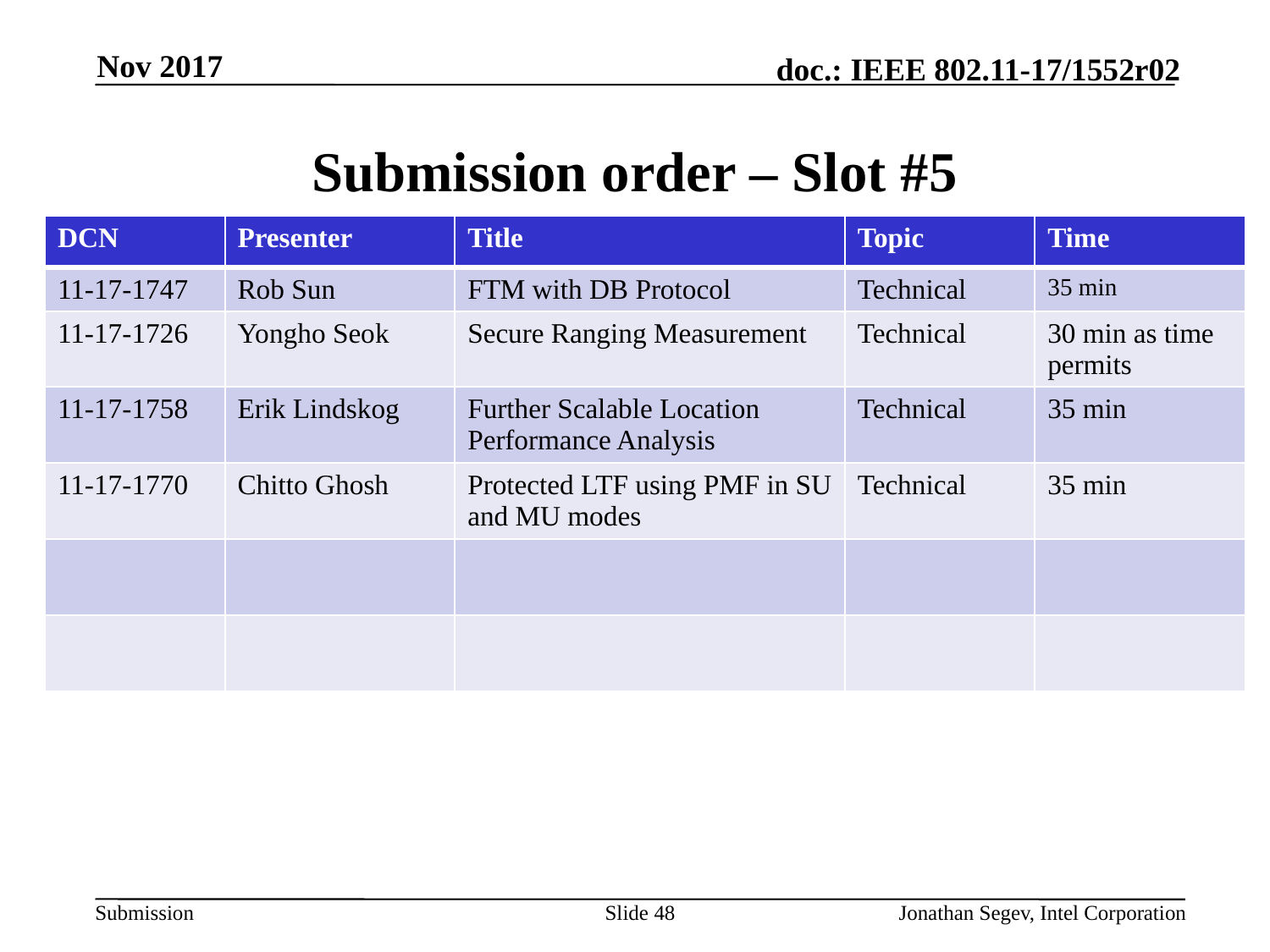

Nov 2017
# Submission order – Slot #5
| DCN | Presenter | Title | Topic | Time |
| --- | --- | --- | --- | --- |
| 11-17-1747 | Rob Sun | FTM with DB Protocol | Technical | 35 min |
| 11-17-1726 | Yongho Seok | Secure Ranging Measurement | Technical | 30 min as time permits |
| 11-17-1758 | Erik Lindskog | Further Scalable Location Performance Analysis | Technical | 35 min |
| 11-17-1770 | Chitto Ghosh | Protected LTF using PMF in SU and MU modes | Technical | 35 min |
|  |  |  |  |  |
|  |  |  |  |  |
Slide 48
Jonathan Segev, Intel Corporation